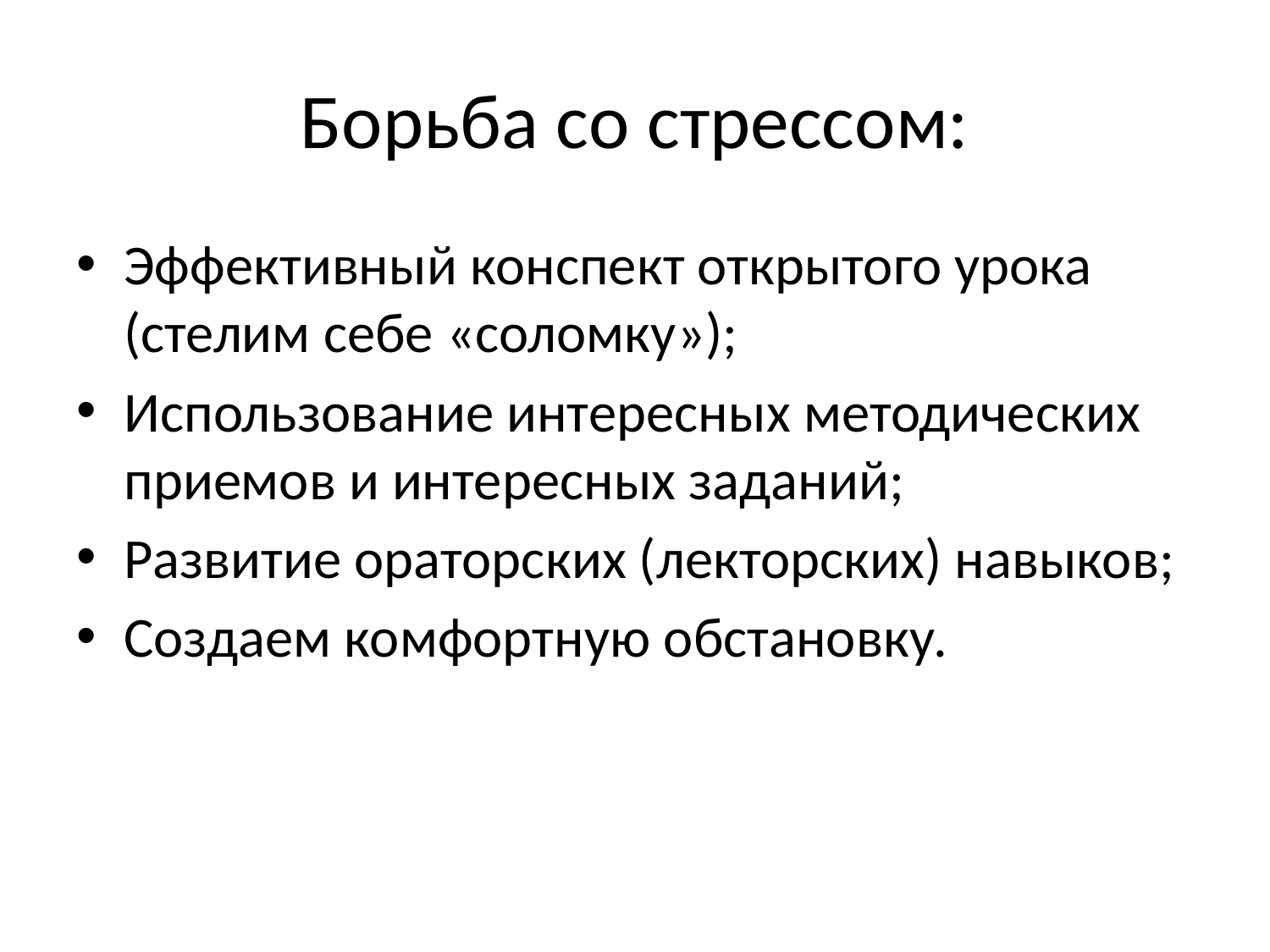

# Борьба со стрессом:
Эффективный конспект открытого урока (стелим себе «соломку»);
Использование интересных методических приемов и интересных заданий;
Развитие ораторских (лекторских) навыков;
Создаем комфортную обстановку.